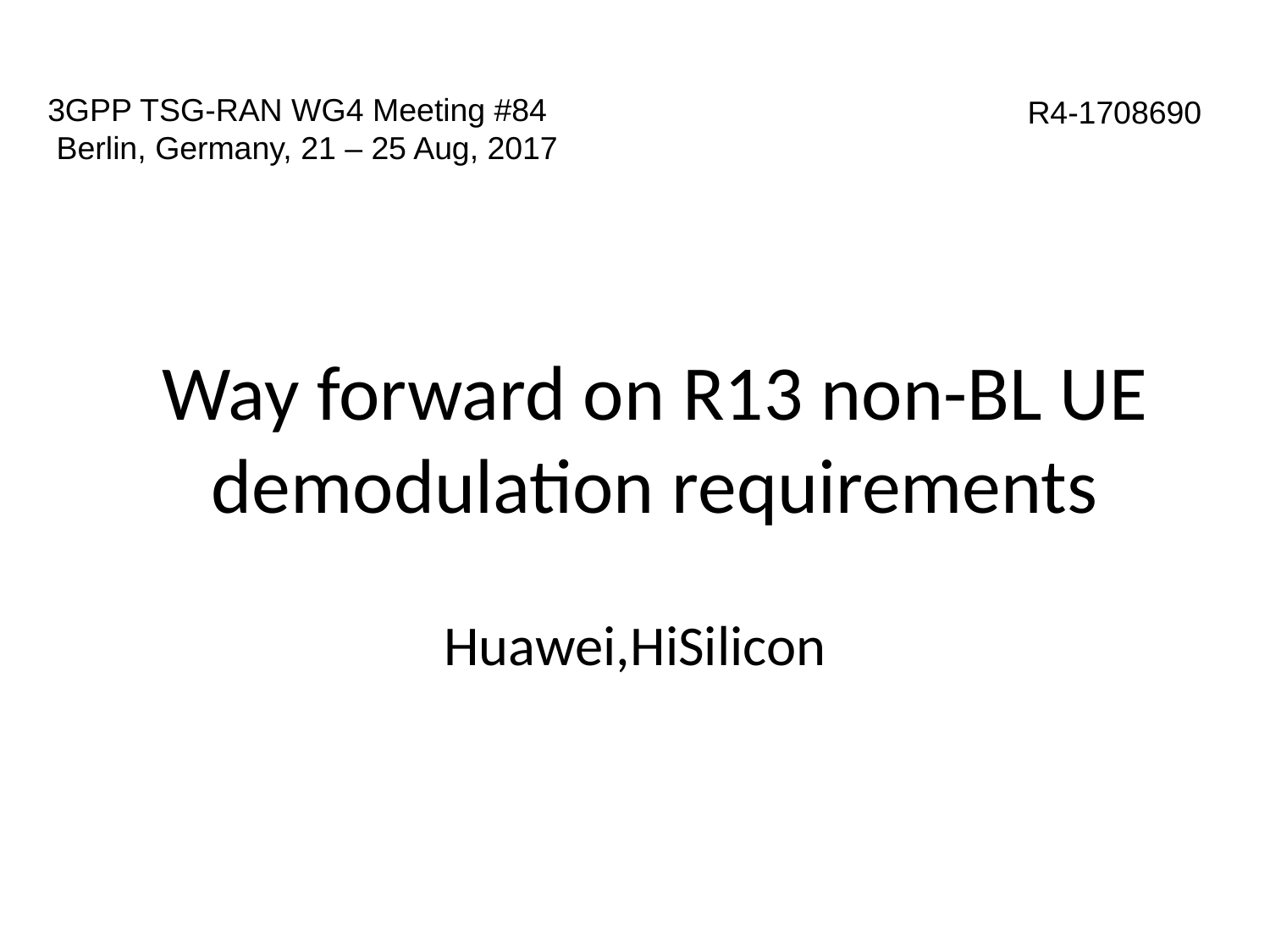

# 3GPP TSG-RAN WG4 Meeting #84 Berlin, Germany, 21 – 25 Aug, 2017
R4-1708690
Way forward on R13 non-BL UE demodulation requirements
Huawei,HiSilicon